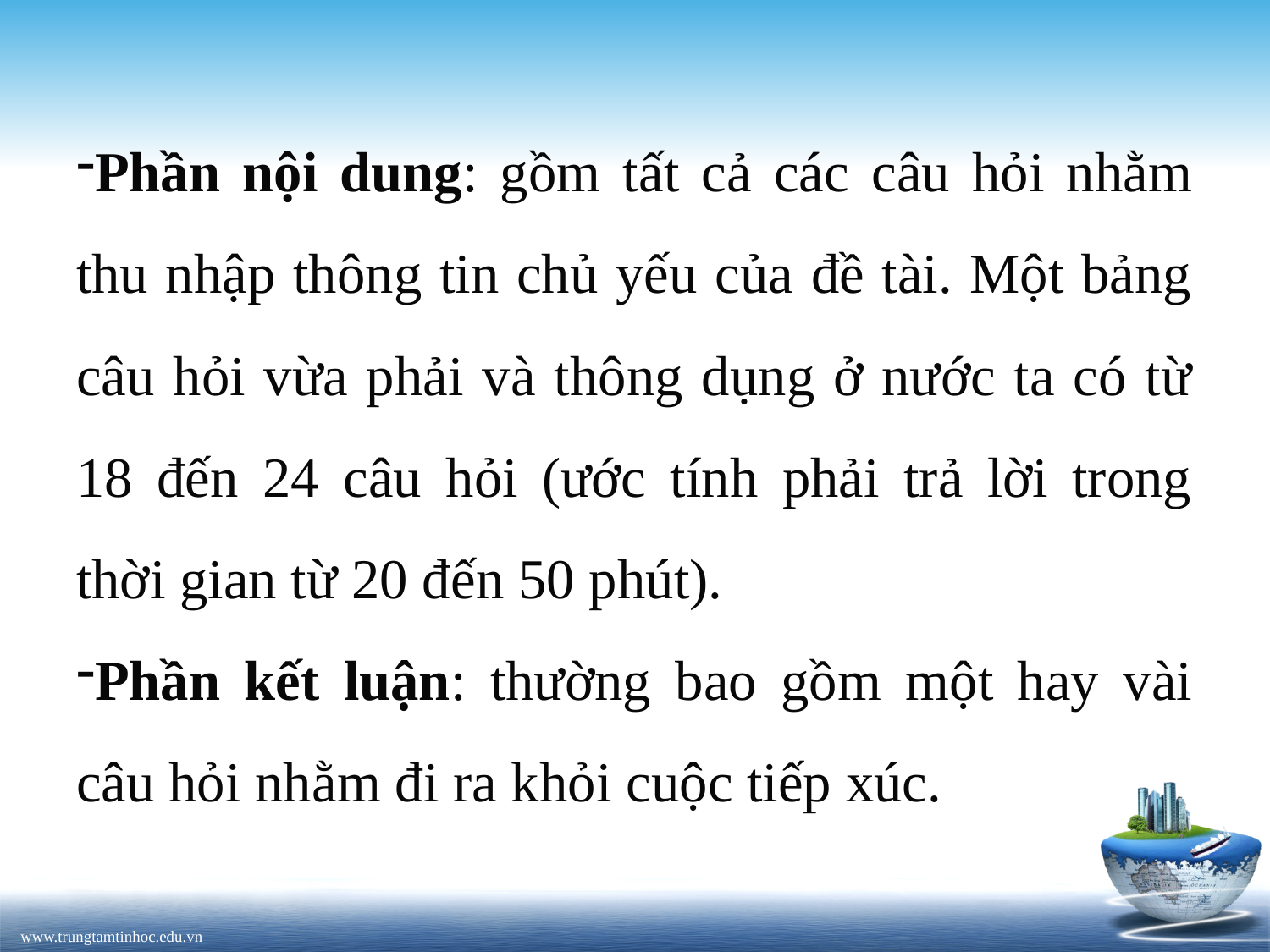

Phần nội dung: gồm tất cả các câu hỏi nhằm thu nhập thông tin chủ yếu của đề tài. Một bảng câu hỏi vừa phải và thông dụng ở nước ta có từ 18 đến 24 câu hỏi (ước tính phải trả lời trong thời gian từ 20 đến 50 phút).
Phần kết luận: thường bao gồm một hay vài câu hỏi nhằm đi ra khỏi cuộc tiếp xúc.